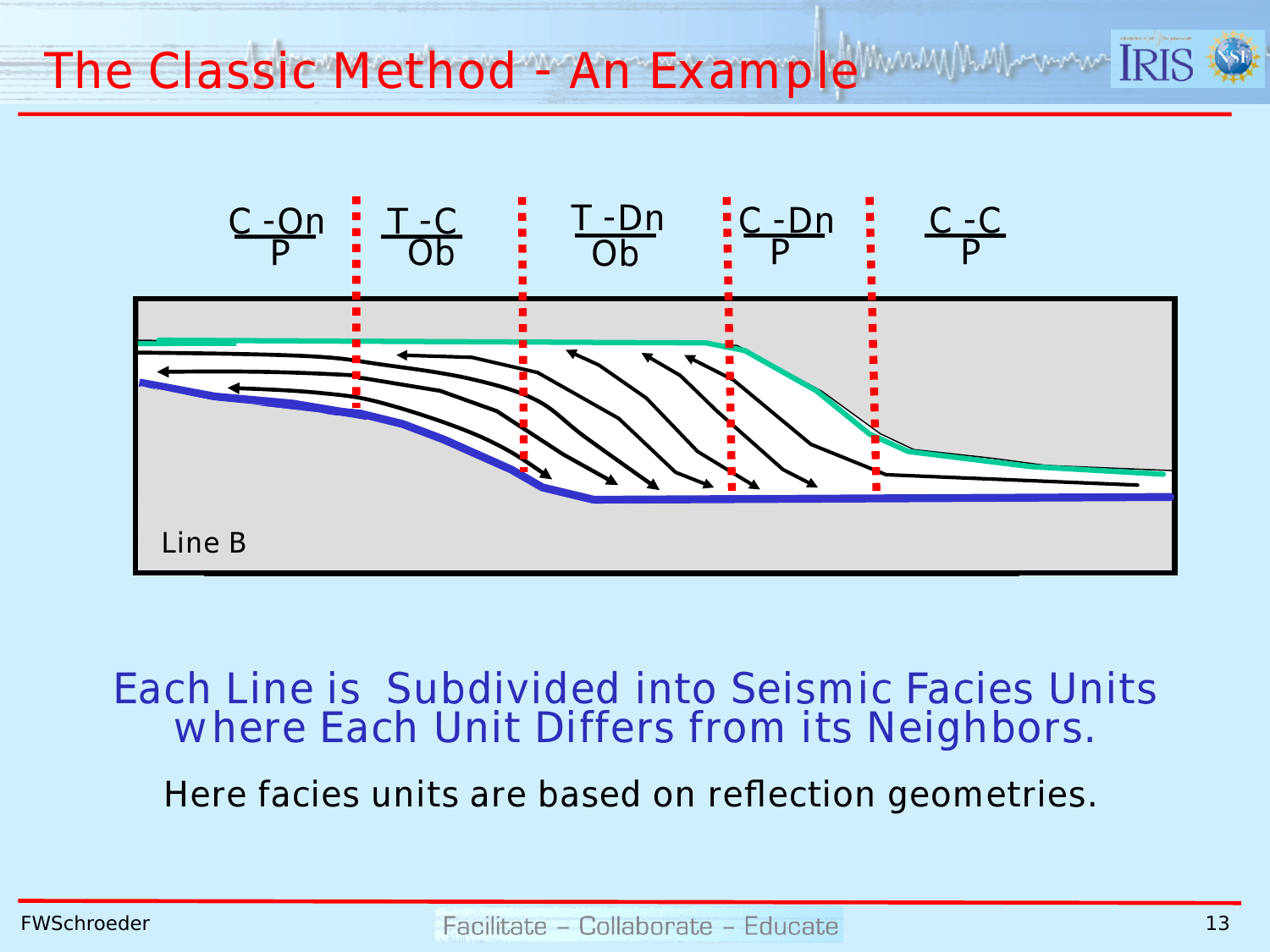

# The Classic Method - An Example
T -Dn
  Ob

C -Dn
   P

C -C
   P

C -On
    P

T -C
  Ob

Line B
Each Line is  Subdivided into Seismic Facies Units
where Each Unit Differs from its Neighbors.

Here facies units are based on reflection geometries.